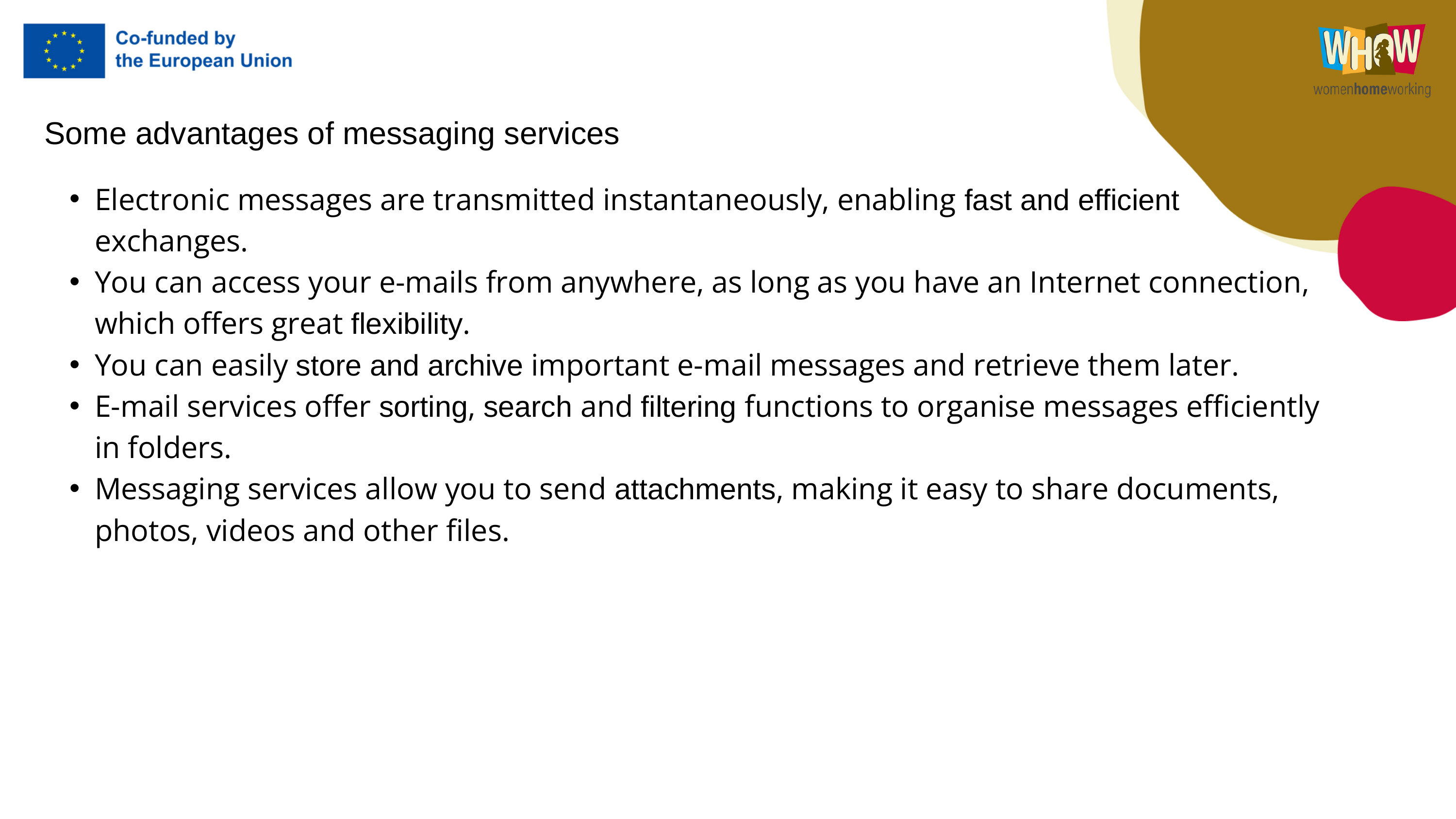

Some advantages of messaging services
Electronic messages are transmitted instantaneously, enabling fast and efficient exchanges.
You can access your e-mails from anywhere, as long as you have an Internet connection, which offers great flexibility.
You can easily store and archive important e-mail messages and retrieve them later.
E-mail services offer sorting, search and filtering functions to organise messages efficiently in folders.
Messaging services allow you to send attachments, making it easy to share documents, photos, videos and other files.